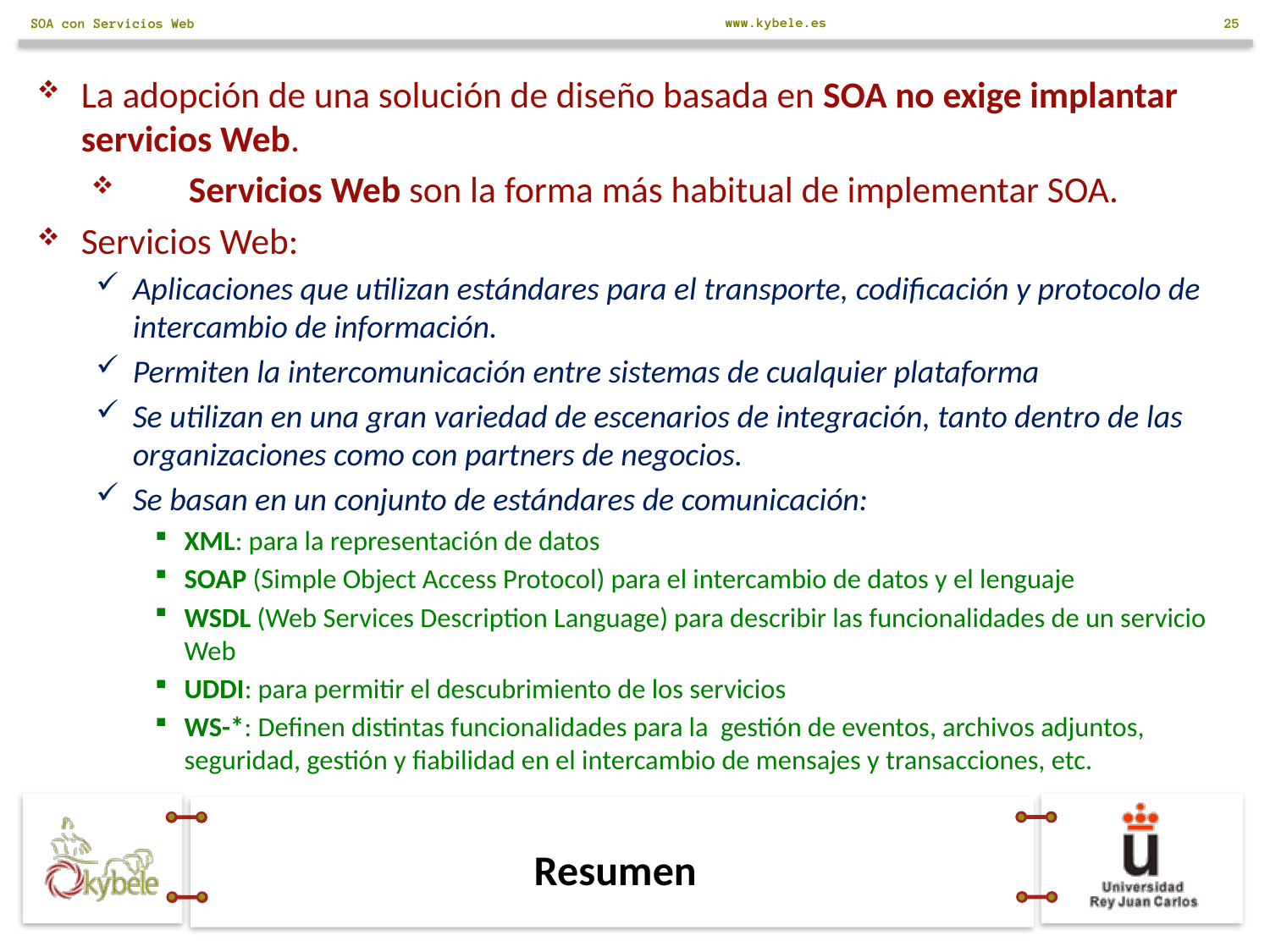

SOA con Servicios Web
25
La adopción de una solución de diseño basada en SOA no exige implantar servicios Web.
Servicios Web son la forma más habitual de implementar SOA.
Servicios Web:
Aplicaciones que utilizan estándares para el transporte, codificación y protocolo de intercambio de información.
Permiten la intercomunicación entre sistemas de cualquier plataforma
Se utilizan en una gran variedad de escenarios de integración, tanto dentro de las organizaciones como con partners de negocios.
Se basan en un conjunto de estándares de comunicación:
XML: para la representación de datos
SOAP (Simple Object Access Protocol) para el intercambio de datos y el lenguaje
WSDL (Web Services Description Language) para describir las funcionalidades de un servicio Web
UDDI: para permitir el descubrimiento de los servicios
WS-*: Definen distintas funcionalidades para la  gestión de eventos, archivos adjuntos, seguridad, gestión y fiabilidad en el intercambio de mensajes y transacciones, etc.
# Resumen